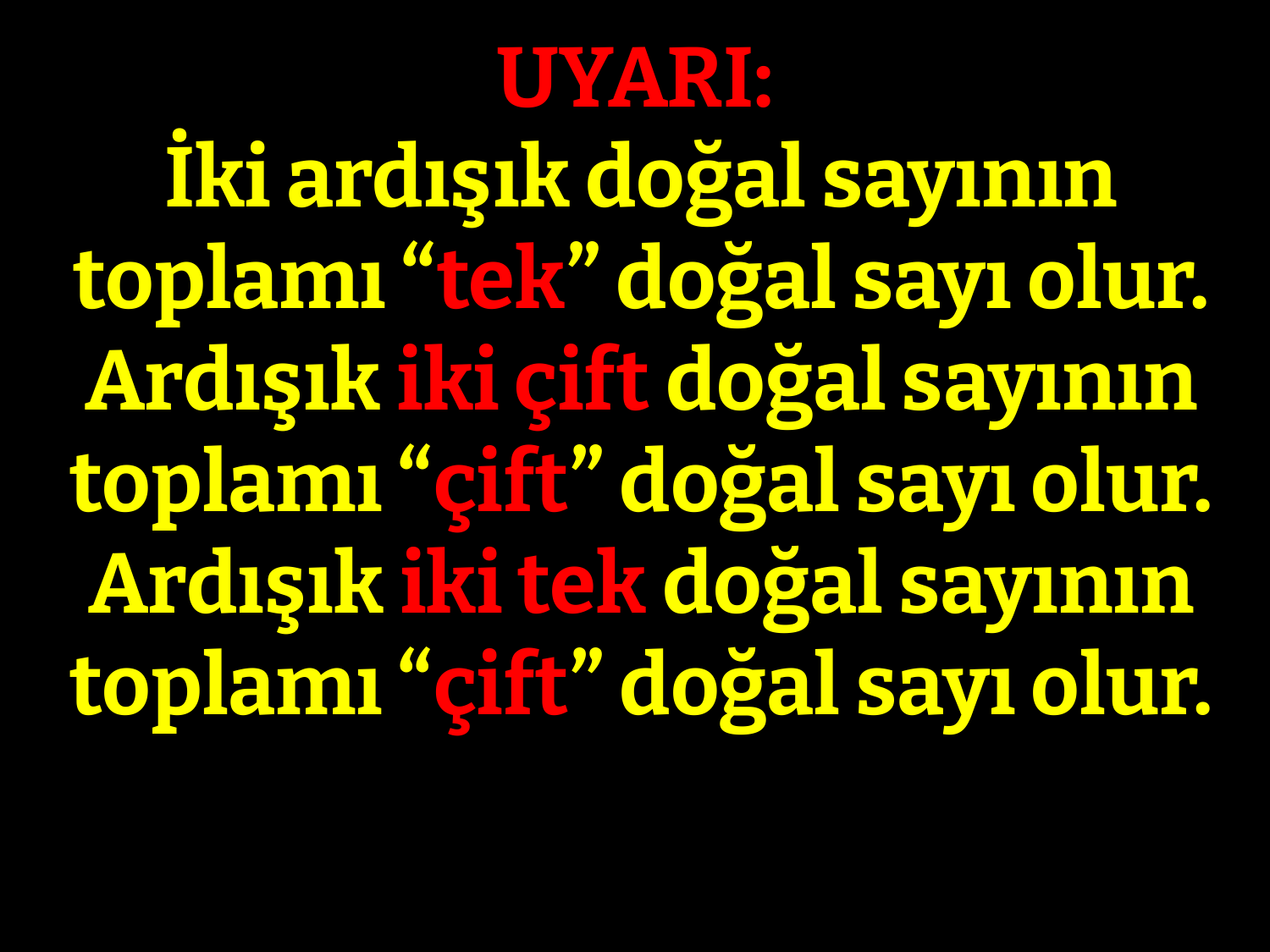

UYARI:
İki ardışık doğal sayının toplamı “tek” doğal sayı olur. Ardışık iki çift doğal sayının toplamı “çift” doğal sayı olur. Ardışık iki tek doğal sayının toplamı “çift” doğal sayı olur.
#